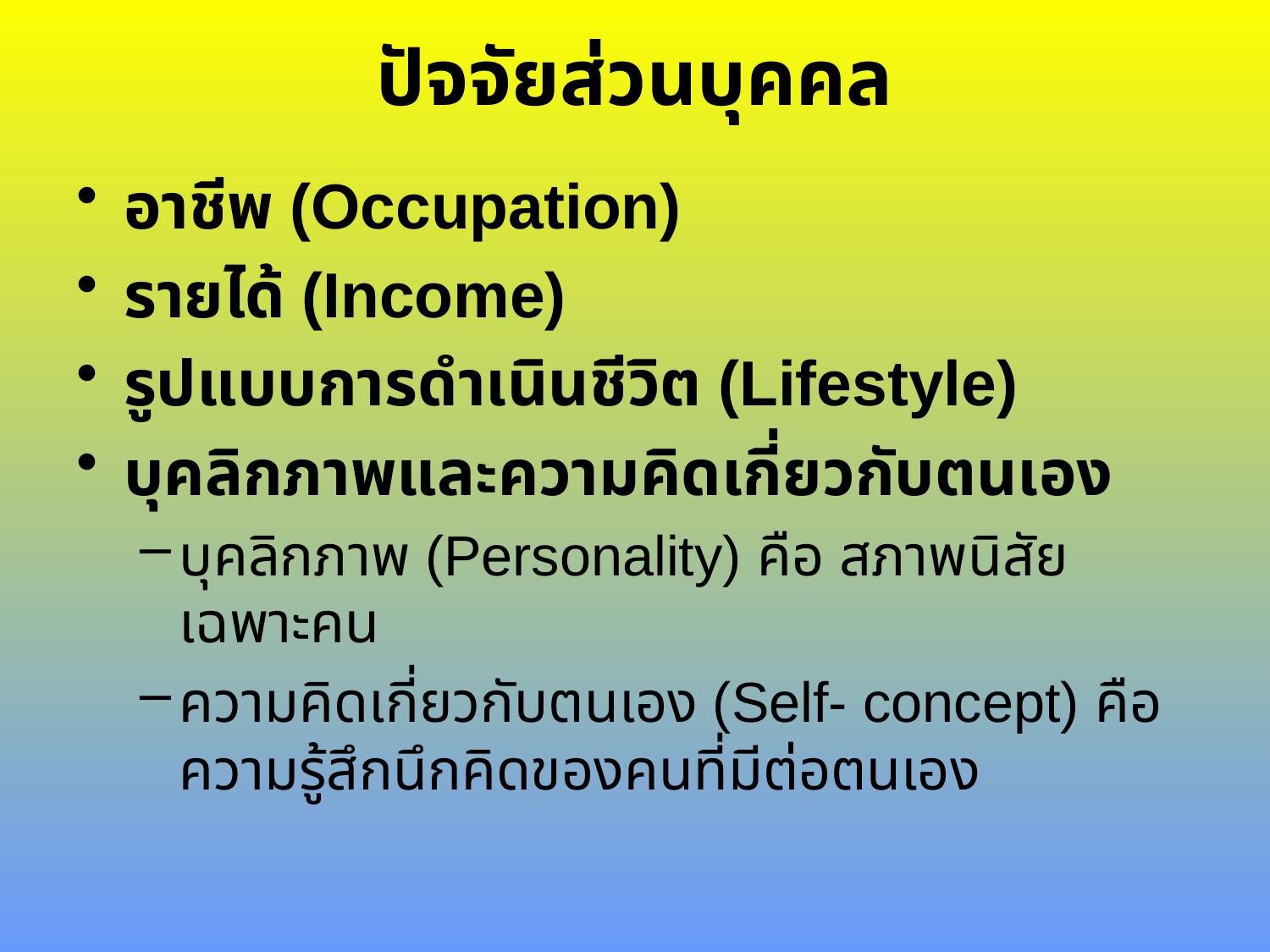

# ปัจจัยส่วนบุคคล
อาชีพ (Occupation)
รายได้ (Income)
รูปแบบการดำเนินชีวิต (Lifestyle)
บุคลิกภาพและความคิดเกี่ยวกับตนเอง
บุคลิกภาพ (Personality) คือ สภาพนิสัยเฉพาะคน
ความคิดเกี่ยวกับตนเอง (Self- concept) คือ ความรู้สึกนึกคิดของคนที่มีต่อตนเอง